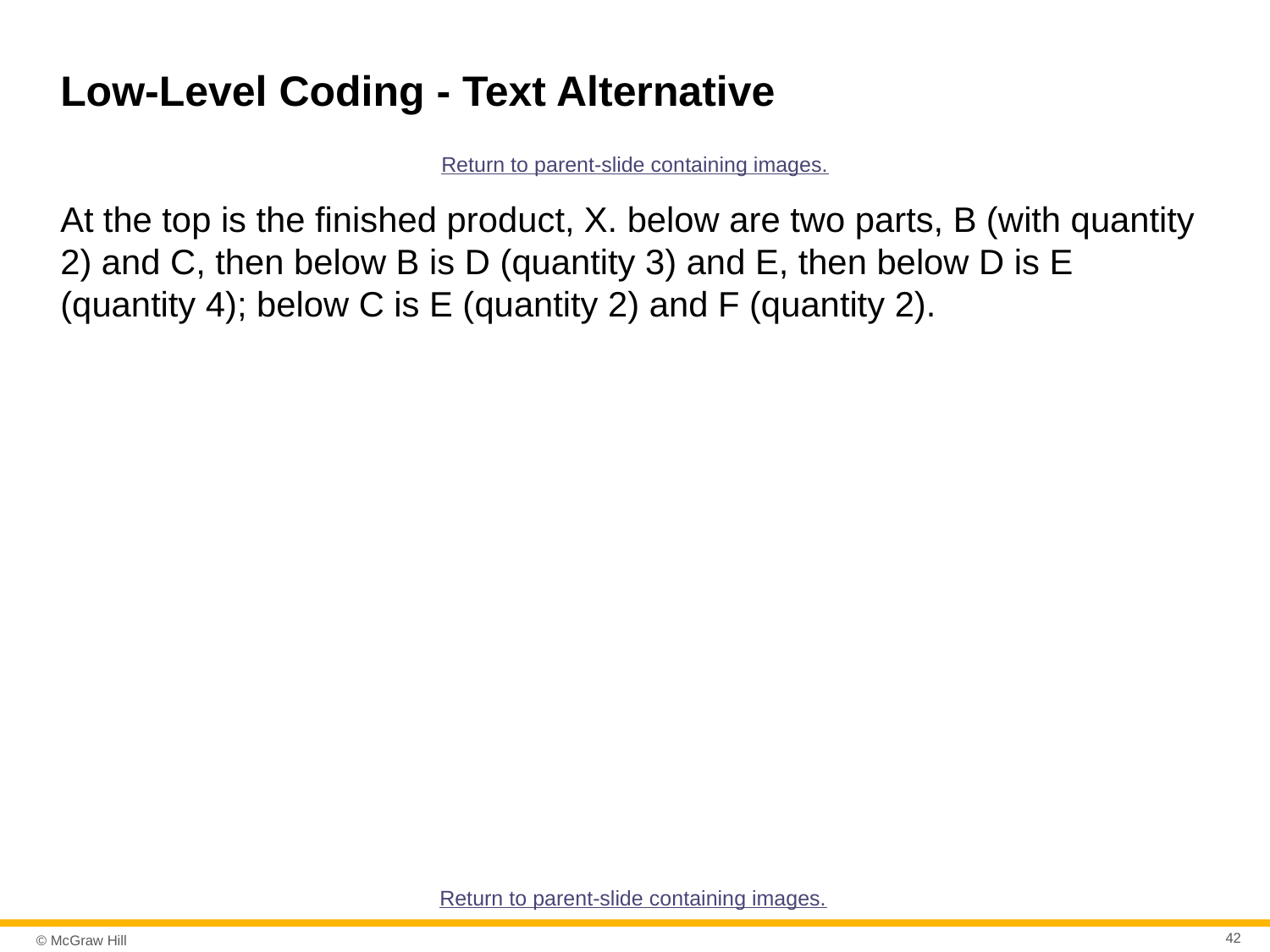

# Low-Level Coding - Text Alternative
Return to parent-slide containing images.
At the top is the finished product, X. below are two parts, B (with quantity 2) and C, then below B is D (quantity 3) and E, then below D is E (quantity 4); below C is E (quantity 2) and F (quantity 2).
Return to parent-slide containing images.